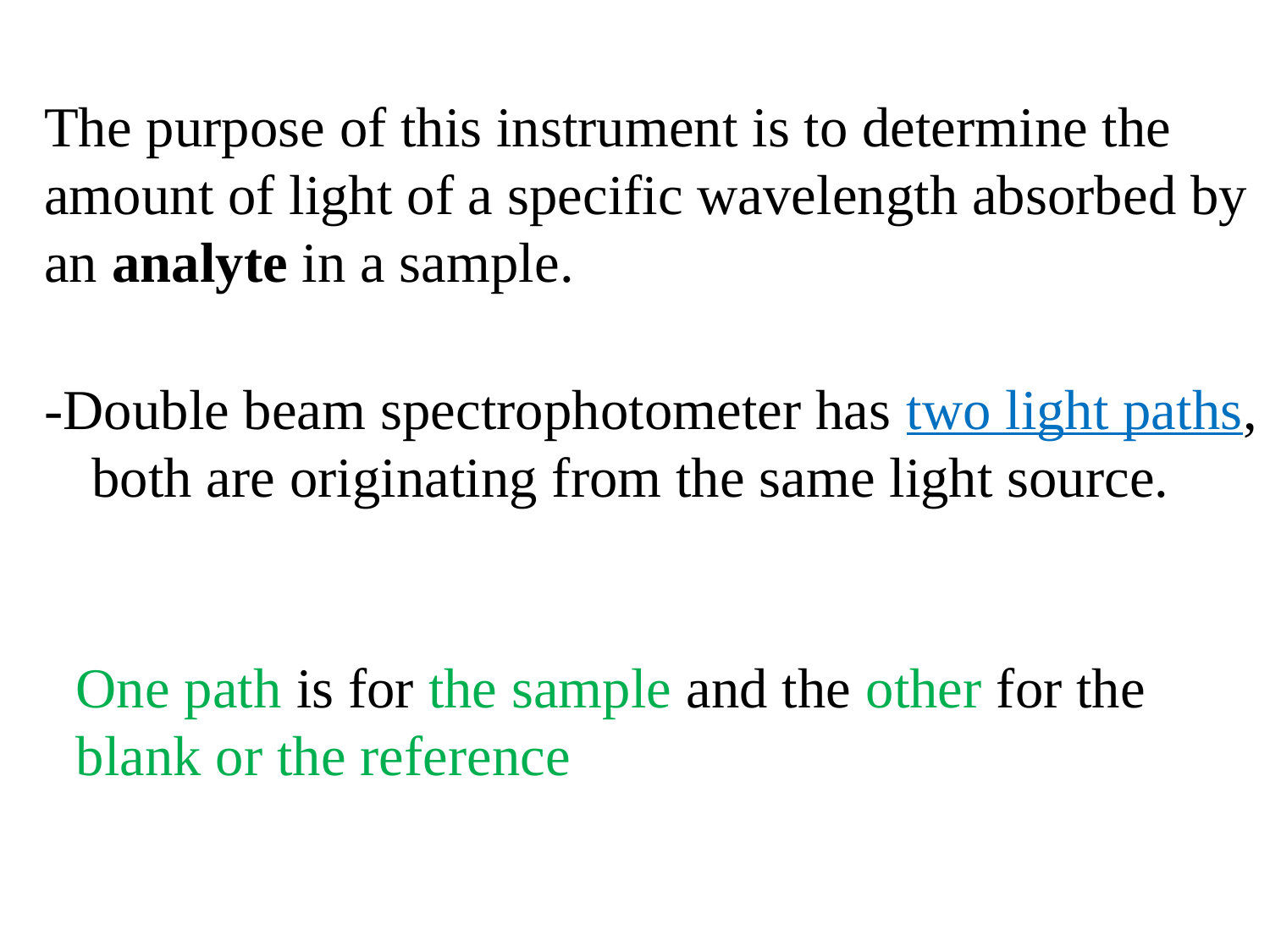

The purpose of this instrument is to determine the amount of light of a specific wavelength absorbed by an analyte in a sample.

-Double beam spectrophotometer has two light paths, both are originating from the same light source.

One path is for the sample and the other for the blank or the reference